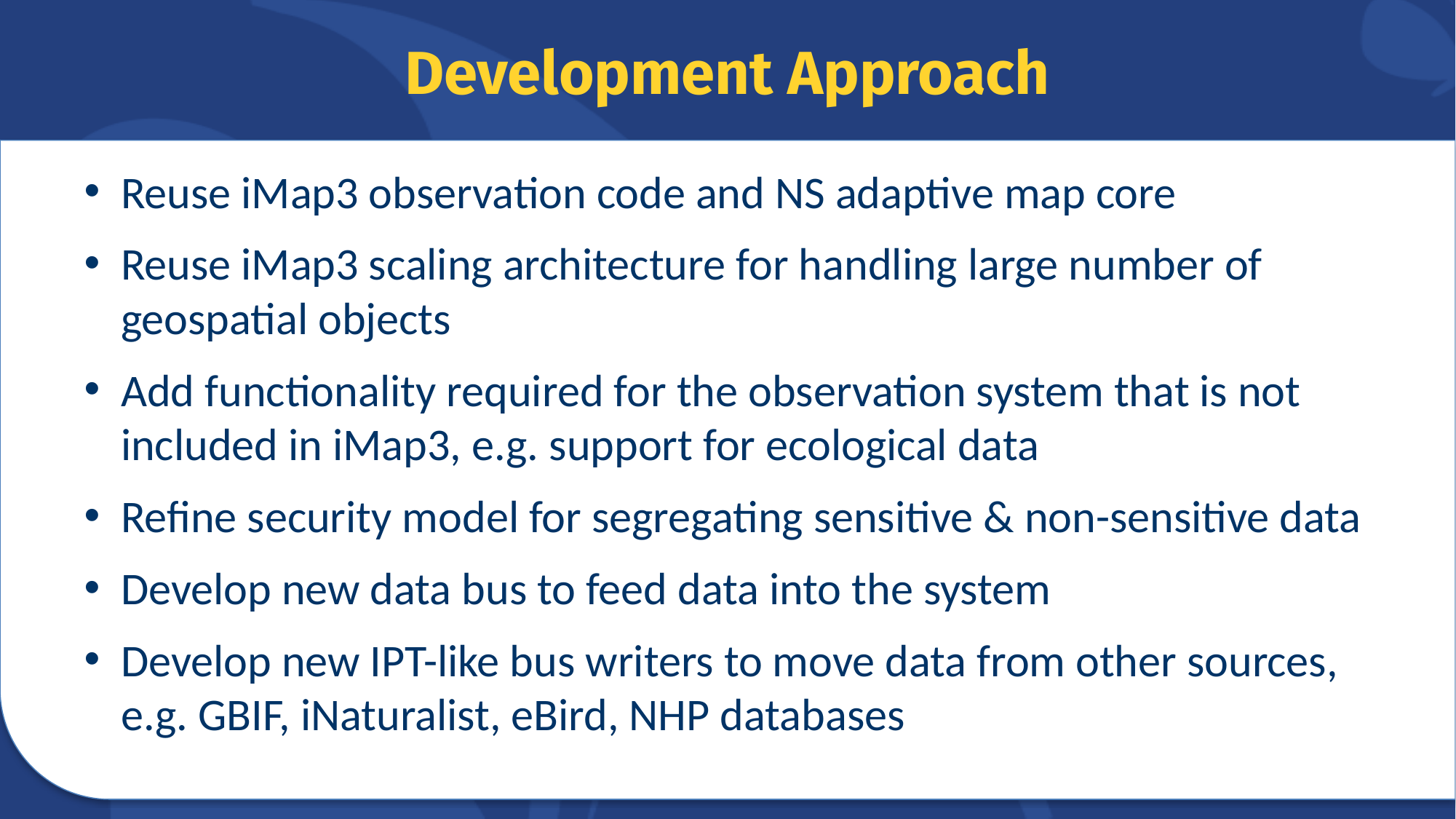

# Development Approach
Reuse iMap3 observation code and NS adaptive map core
Reuse iMap3 scaling architecture for handling large number of geospatial objects
Add functionality required for the observation system that is not included in iMap3, e.g. support for ecological data
Refine security model for segregating sensitive & non-sensitive data
Develop new data bus to feed data into the system
Develop new IPT-like bus writers to move data from other sources, e.g. GBIF, iNaturalist, eBird, NHP databases